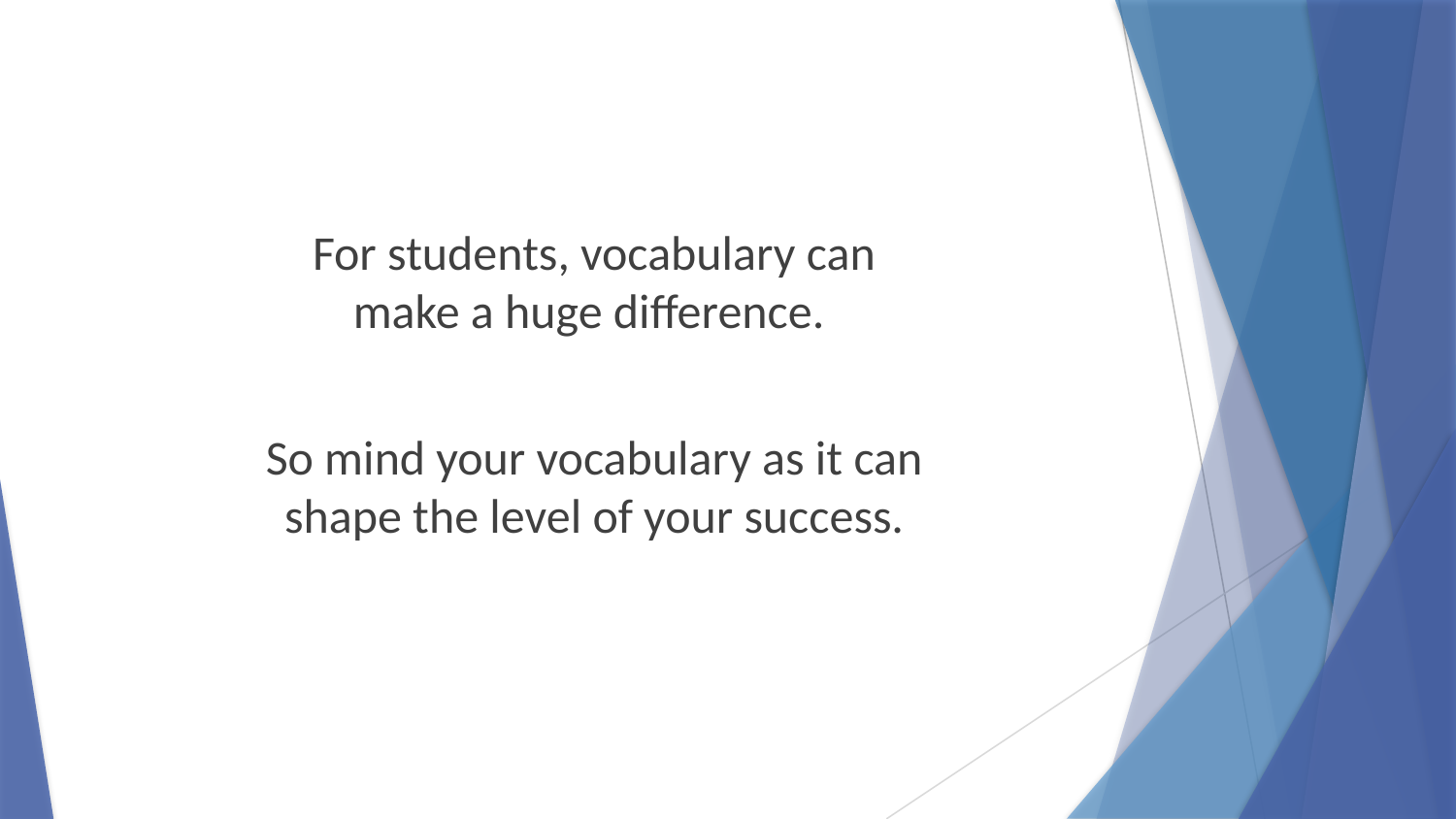

For students, vocabulary can
make a huge difference.

So mind your vocabulary as it can
shape the level of your success.